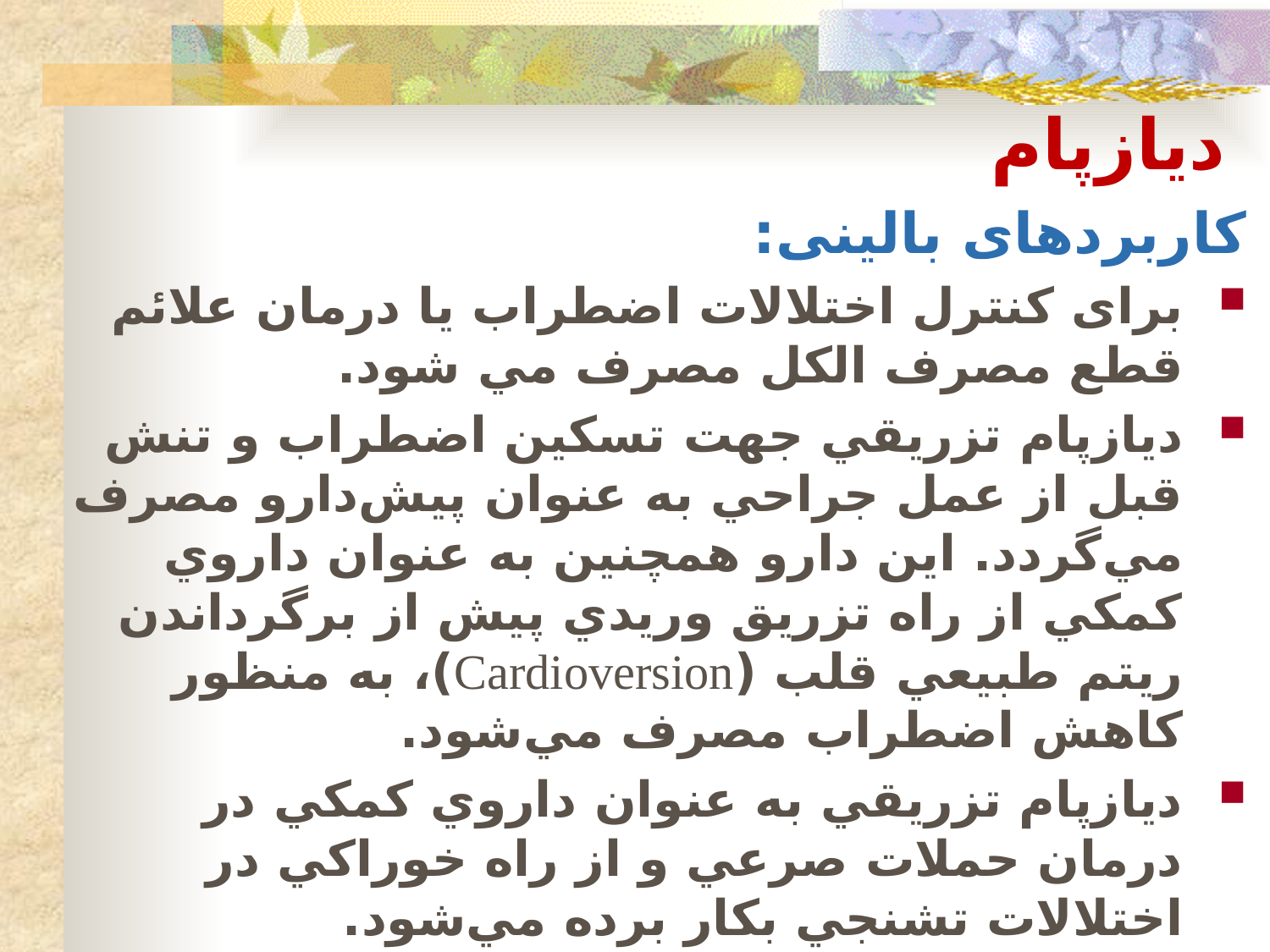

# دیازپام
کاربردهای بالینی:
برای كنترل اختلالات اضطراب يا درمان علائم قطع مصرف الكل مصرف مي شود.
ديازپام تزريقي جهت تسكين اضطراب و تنش قبل از عمل جراحي به عنوان پيش‌دارو مصرف مي‌گردد. اين دارو همچنين به عنوان داروي كمكي از راه تزريق وريدي پيش از برگرداندن ريتم طبيعي قلب (Cardioversion)، به منظور كاهش اضطراب مصرف مي‌شود.
ديازپام تزريقي به عنوان داروي كمكي در درمان حملات صرعي و از راه خوراكي در اختلالات تشنجي بكار برده مي‌شود.
به عنوان داروي كمكي در تسكين اسپاسم عضلاني اسكلتي نيز مصرف مي‌شود.